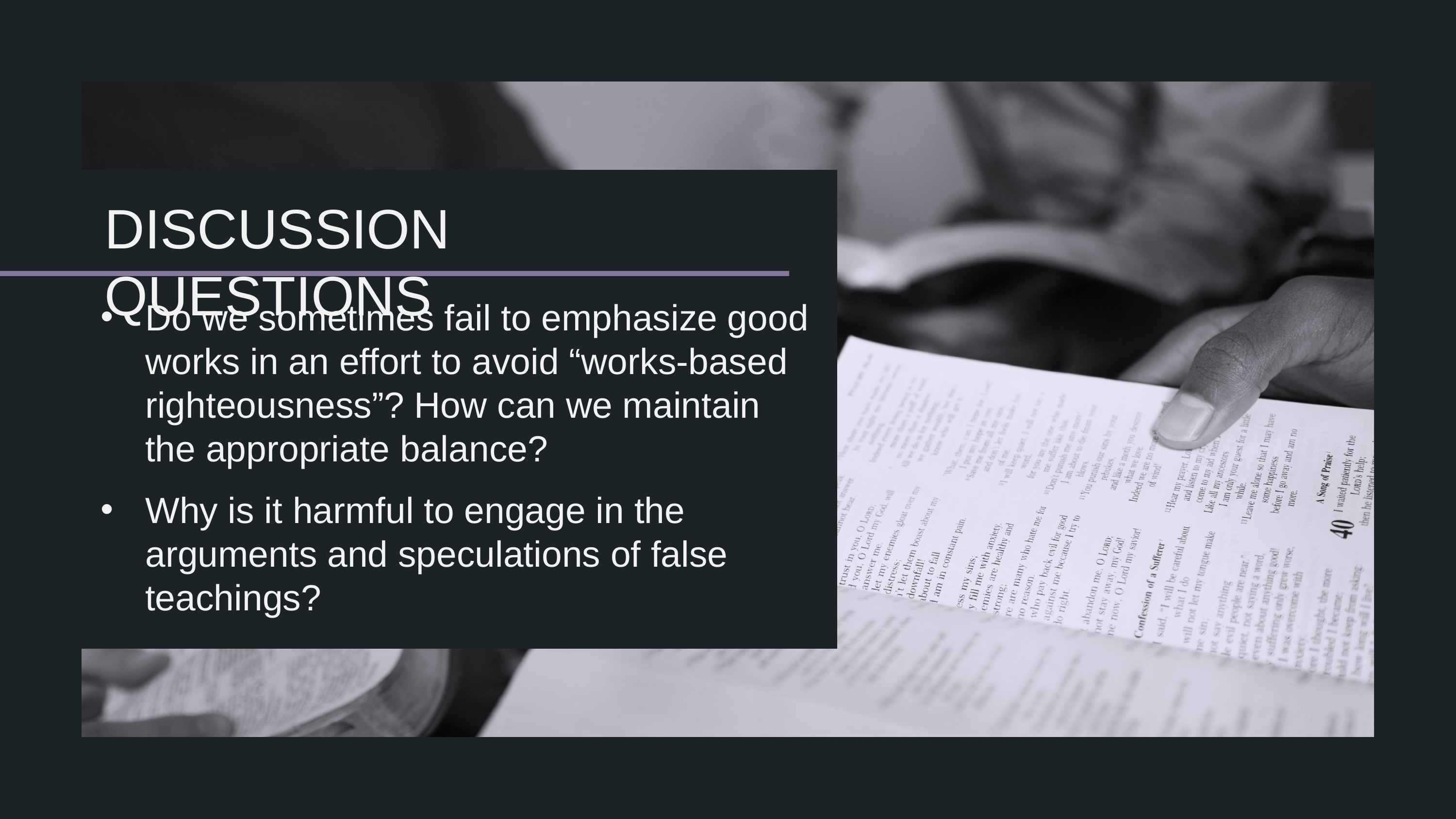

Do we sometimes fail to emphasize good works in an effort to avoid “works-based righteousness”? How can we maintain the appropriate balance?
Why is it harmful to engage in the arguments and speculations of false teachings?